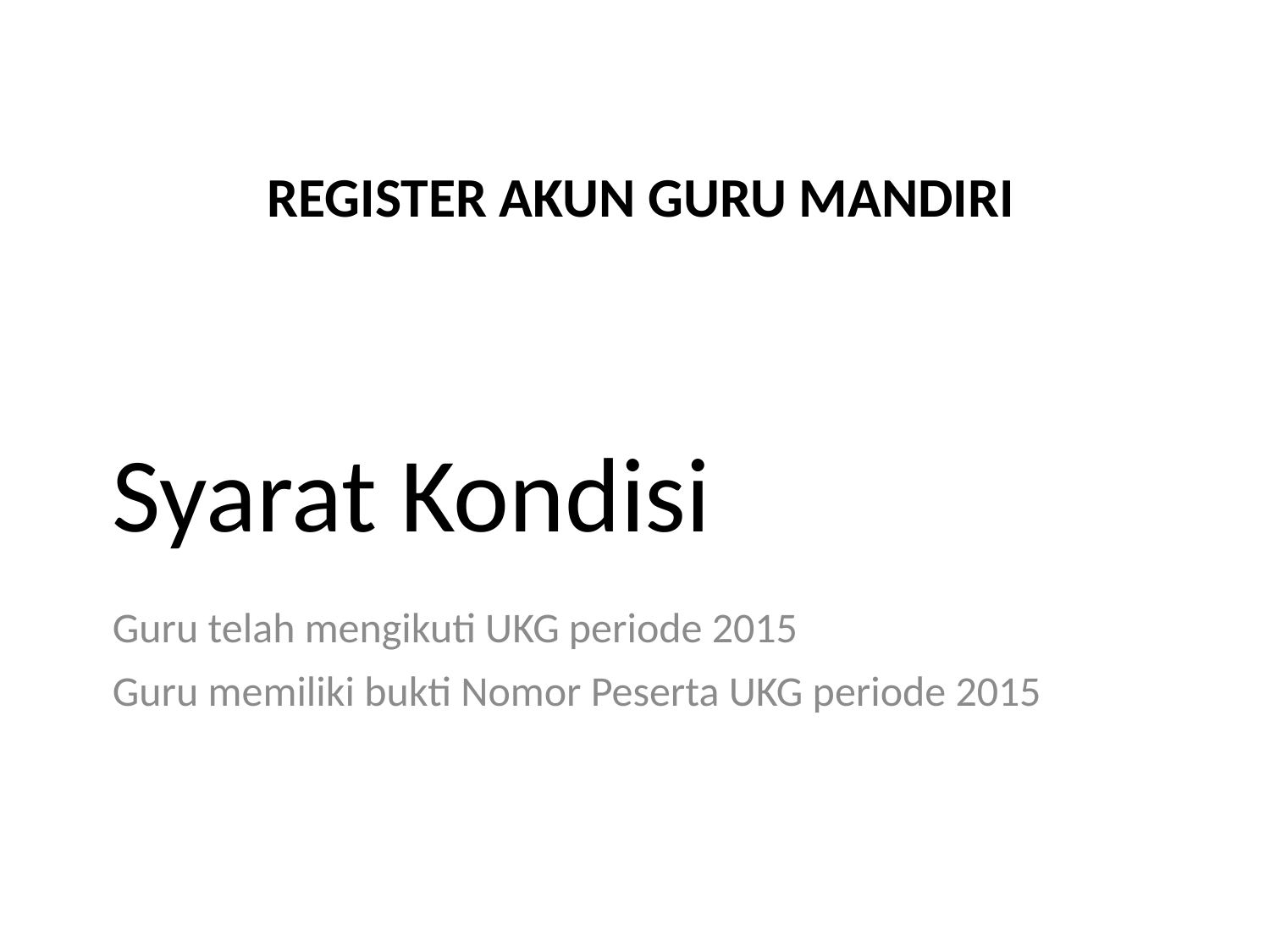

# REGISTER AKUN GURU MANDIRI
Syarat Kondisi
Guru telah mengikuti UKG periode 2015
Guru memiliki bukti Nomor Peserta UKG periode 2015